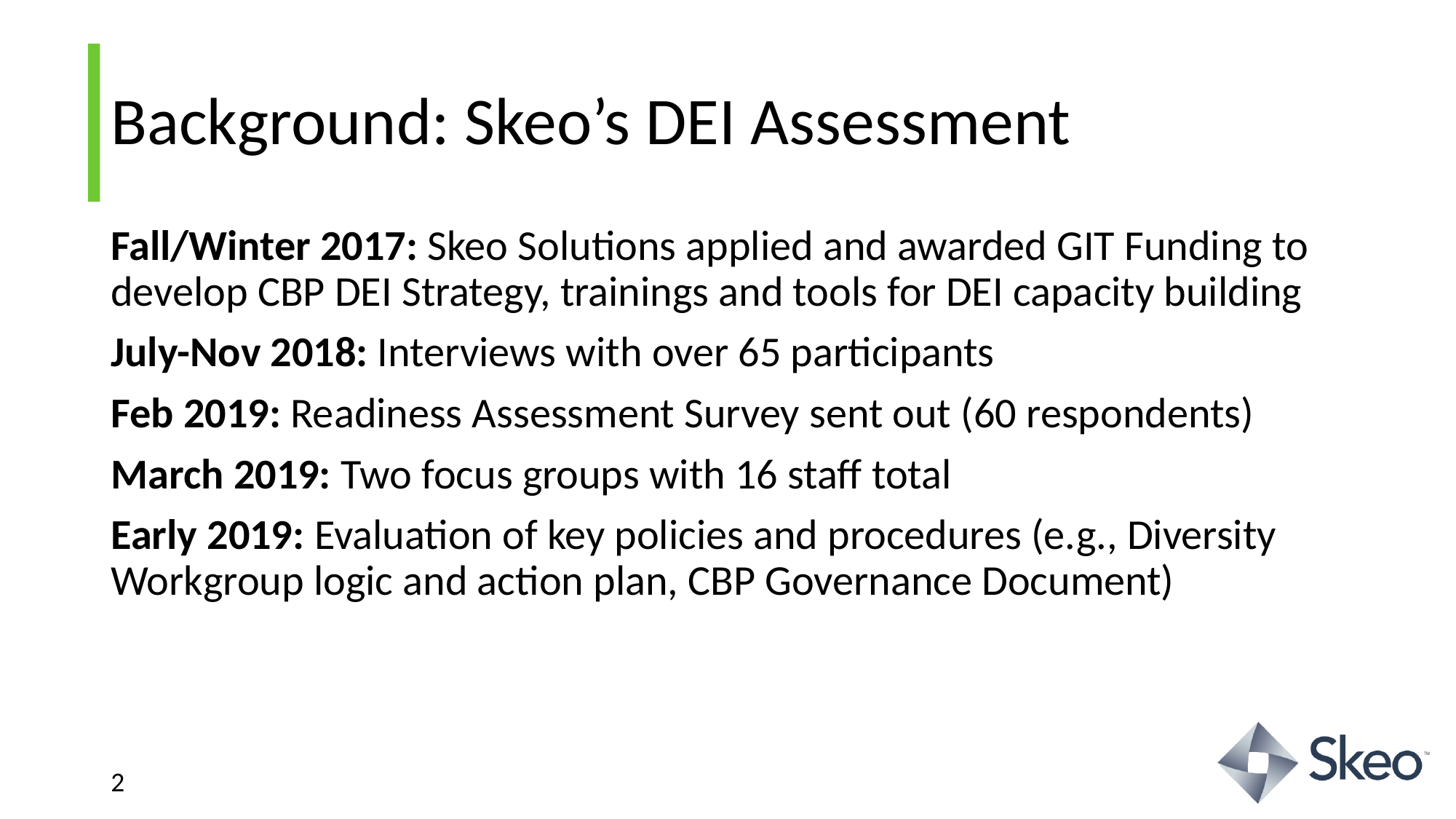

# Background: Skeo’s DEI Assessment
Fall/Winter 2017: Skeo Solutions applied and awarded GIT Funding to develop CBP DEI Strategy, trainings and tools for DEI capacity building
July-Nov 2018: Interviews with over 65 participants
Feb 2019: Readiness Assessment Survey sent out (60 respondents)
March 2019: Two focus groups with 16 staff total
Early 2019: Evaluation of key policies and procedures (e.g., Diversity Workgroup logic and action plan, CBP Governance Document)
2